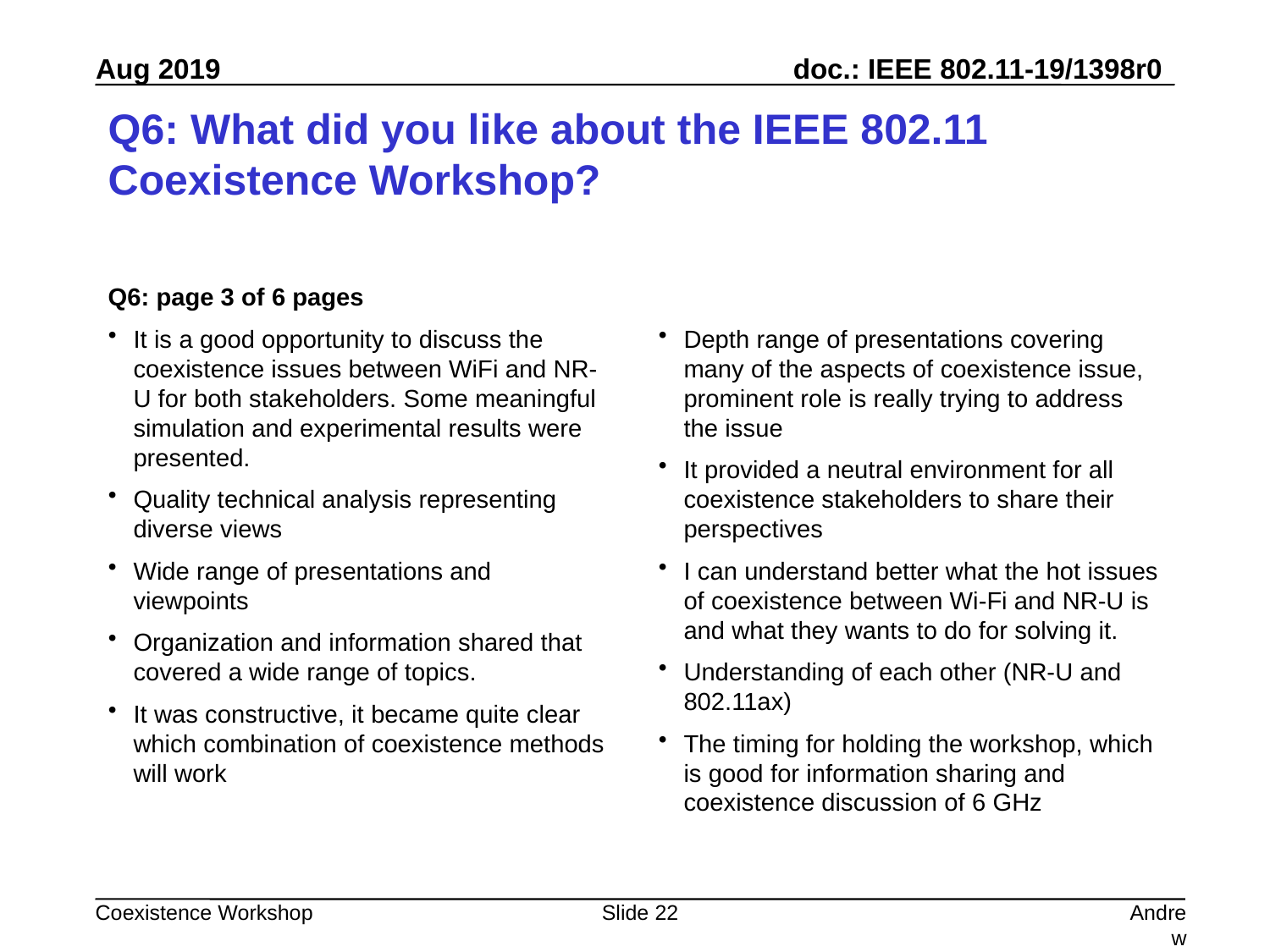

# Q6: What did you like about the IEEE 802.11 Coexistence Workshop?
Q6: page 3 of 6 pages
It is a good opportunity to discuss the coexistence issues between WiFi and NR-U for both stakeholders. Some meaningful simulation and experimental results were presented.
Quality technical analysis representing diverse views
Wide range of presentations and viewpoints
Organization and information shared that covered a wide range of topics.
It was constructive, it became quite clear which combination of coexistence methods will work

Depth range of presentations covering many of the aspects of coexistence issue, prominent role is really trying to address the issue
It provided a neutral environment for all coexistence stakeholders to share their perspectives
I can understand better what the hot issues of coexistence between Wi-Fi and NR-U is and what they wants to do for solving it.
Understanding of each other (NR-U and 802.11ax)
The timing for holding the workshop, which is good for information sharing and coexistence discussion of 6 GHz
Slide 22
Andrew Myles, Cisco